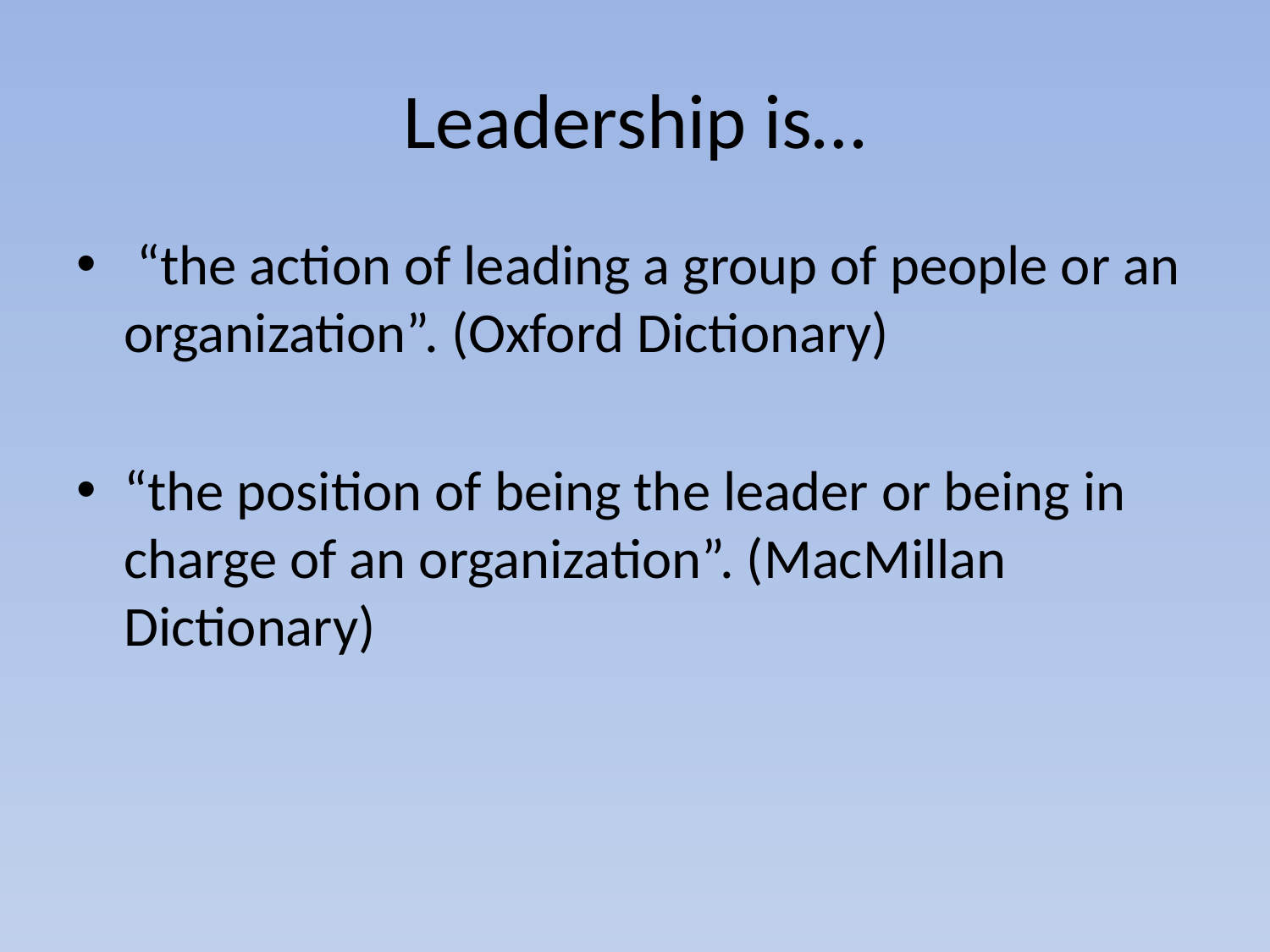

# Leadership is…
 “the action of leading a group of people or an organization”. (Oxford Dictionary)

“the position of being the leader or being in charge of an organization”. (MacMillan Dictionary)